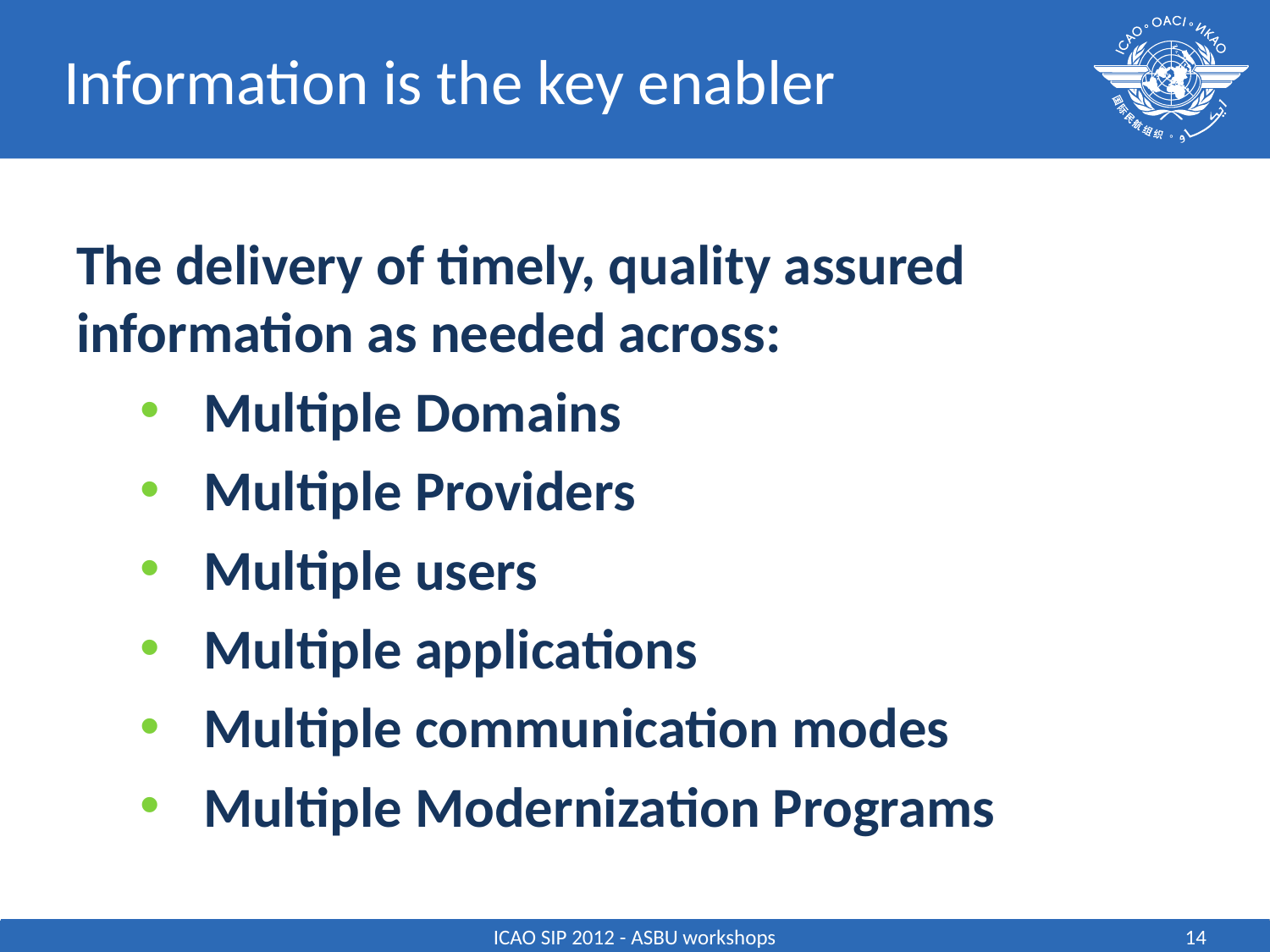

# Information is the key enabler
The delivery of timely, quality assured information as needed across:
Multiple Domains
Multiple Providers
Multiple users
Multiple applications
Multiple communication modes
Multiple Modernization Programs
ICAO SIP 2012 - ASBU workshops
14